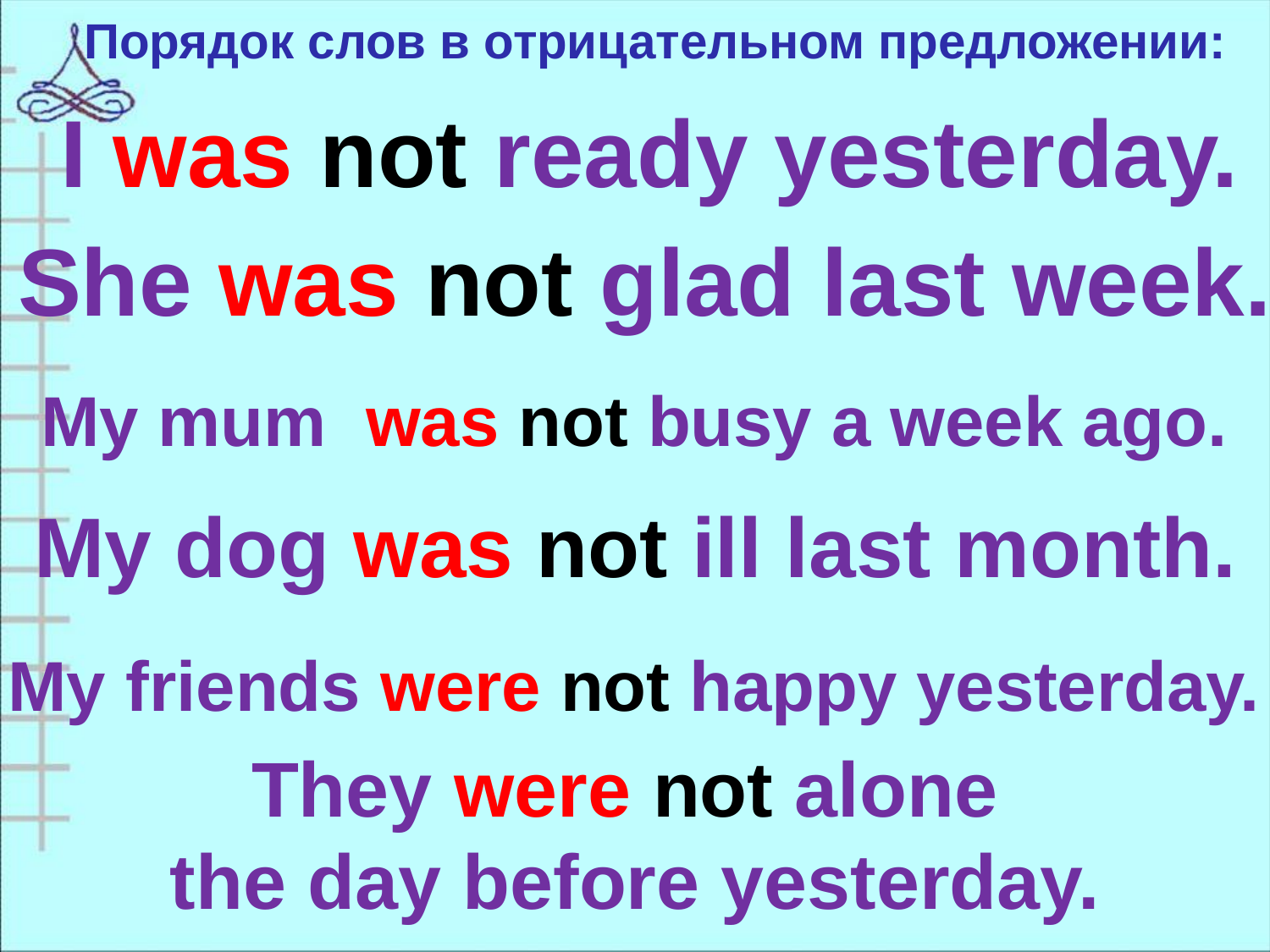

Порядок слов в отрицательном предложении:
I was not ready yesterday.
She was not glad last week.
My mum  was not busy a week ago.
My dog was not ill last month.
My friends were not happy yesterday.
They were not alone
the day before yesterday.